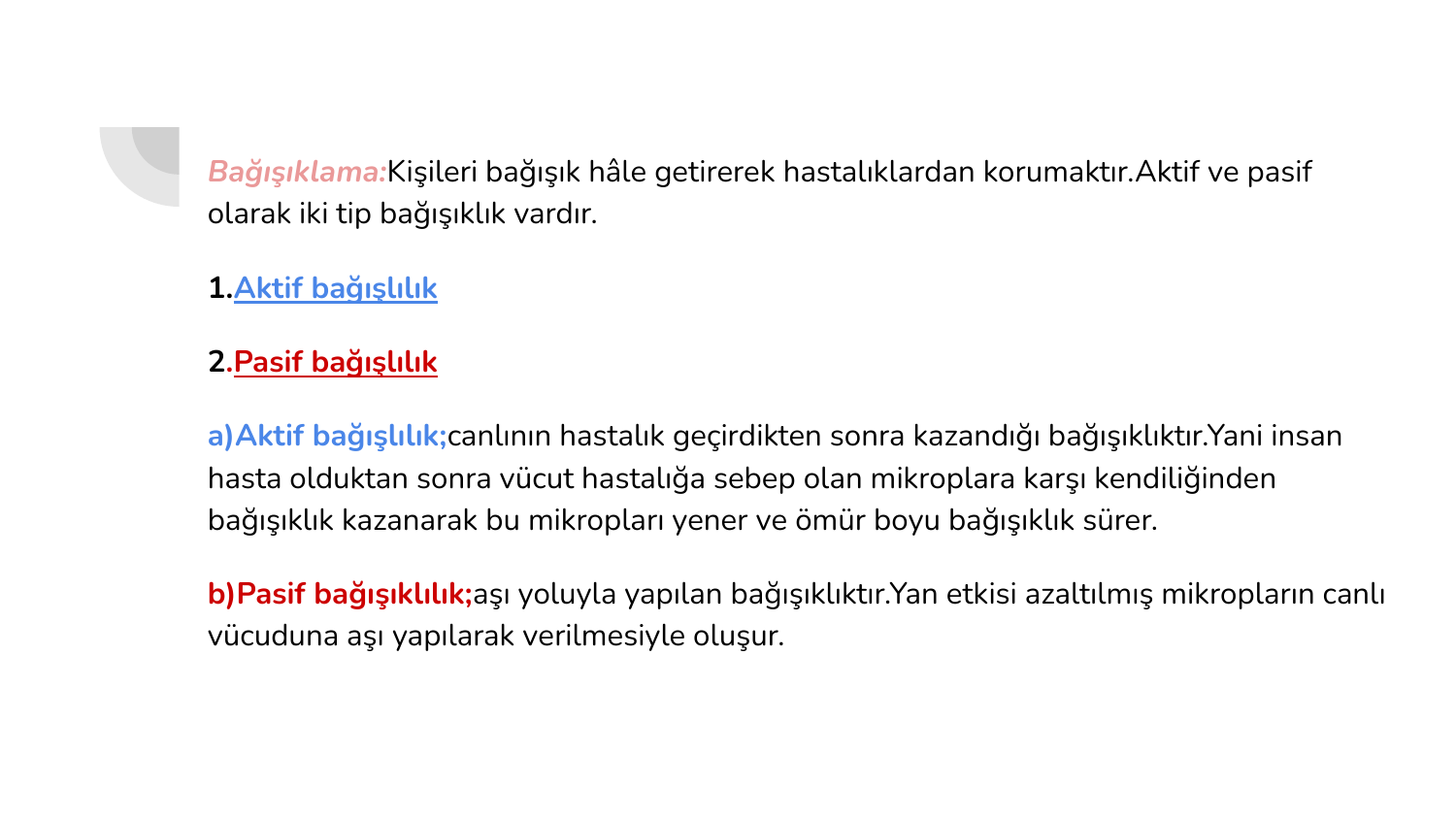

Bağışıklama:Kişileri bağışık hâle getirerek hastalıklardan korumaktır.Aktif ve pasif olarak iki tip bağışıklık vardır.
1.Aktif bağışlılık
2.Pasif bağışlılık
a)Aktif bağışlılık;canlının hastalık geçirdikten sonra kazandığı bağışıklıktır.Yani insan hasta olduktan sonra vücut hastalığa sebep olan mikroplara karşı kendiliğinden bağışıklık kazanarak bu mikropları yener ve ömür boyu bağışıklık sürer.
b)Pasif bağışıklılık;aşı yoluyla yapılan bağışıklıktır.Yan etkisi azaltılmış mikropların canlı vücuduna aşı yapılarak verilmesiyle oluşur.